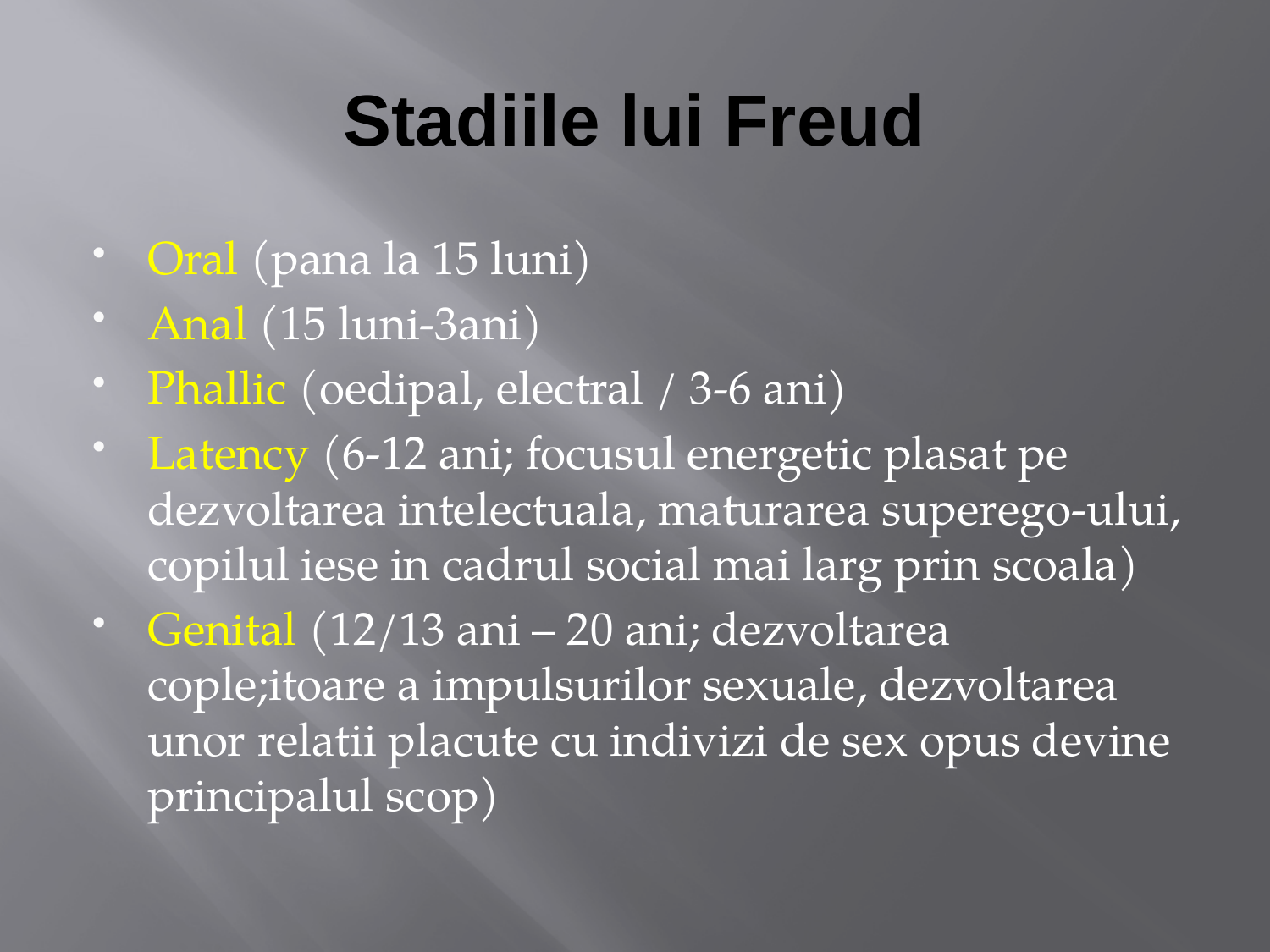

# Stadiile lui Freud
Oral (pana la 15 luni)
Anal (15 luni-3ani)
Phallic (oedipal, electral / 3-6 ani)
Latency (6-12 ani; focusul energetic plasat pe dezvoltarea intelectuala, maturarea superego-ului, copilul iese in cadrul social mai larg prin scoala)
Genital (12/13 ani – 20 ani; dezvoltarea cople;itoare a impulsurilor sexuale, dezvoltarea unor relatii placute cu indivizi de sex opus devine principalul scop)